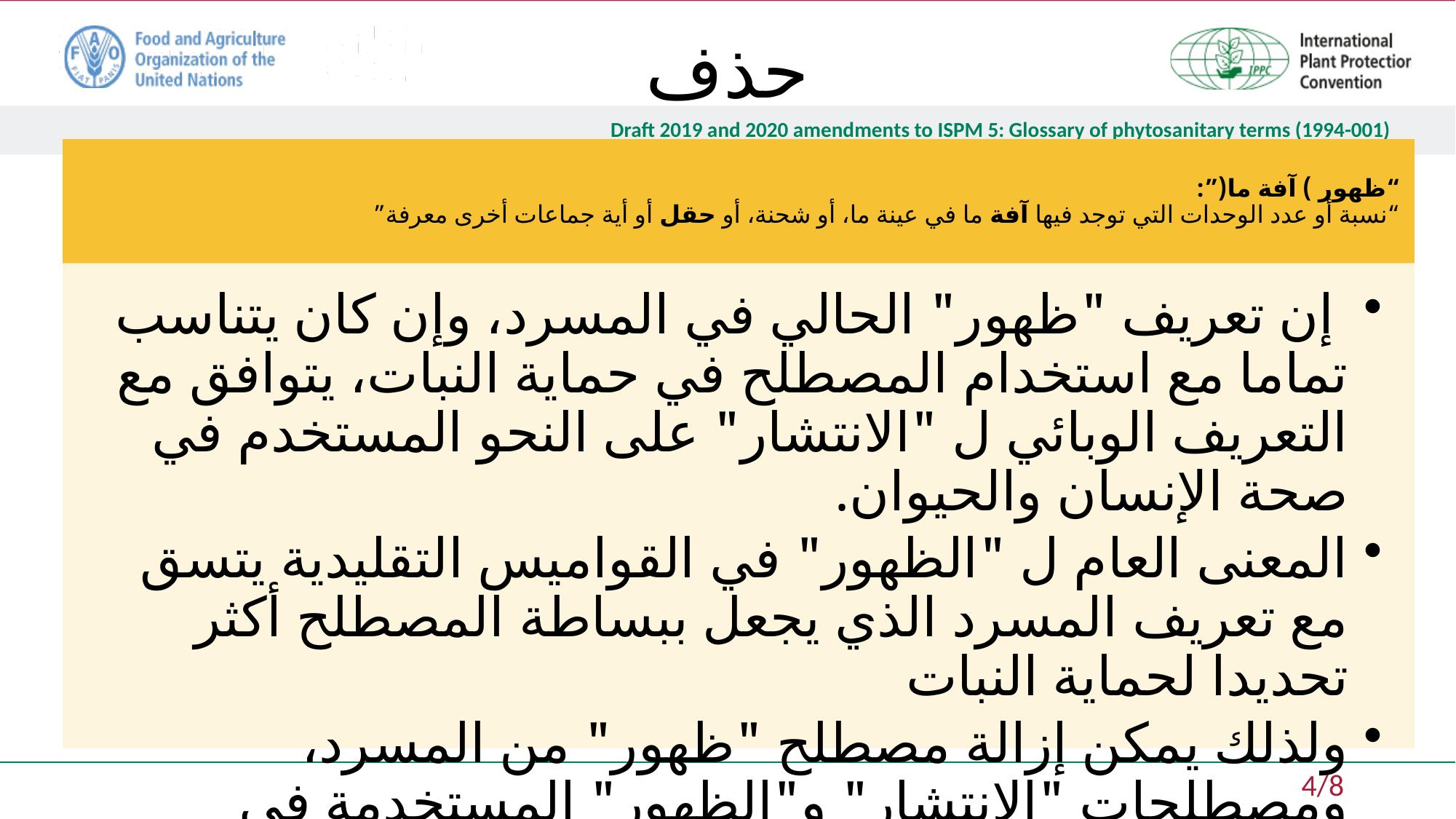

حذف
“ظهور ) آفة ما(”:
“نسبة أو عدد الوحدات التي توجد فيها آفة ما في عينة ما، أو شحنة، أو حقل أو أية جماعات أخرى معرفة”
 إن تعريف "ظهور" الحالي في المسرد، وإن كان يتناسب تماما مع استخدام المصطلح في حماية النبات، يتوافق مع التعريف الوبائي ل "الانتشار" على النحو المستخدم في صحة الإنسان والحيوان.
المعنى العام ل "الظهور" في القواميس التقليدية يتسق مع تعريف المسرد الذي يجعل ببساطة المصطلح أكثر تحديدا لحماية النبات
ولذلك يمكن إزالة مصطلح "ظهور" من المسرد، ومصطلحات "الانتشار" و"الظهور" المستخدمة في معانيها القاموسية المشتركة